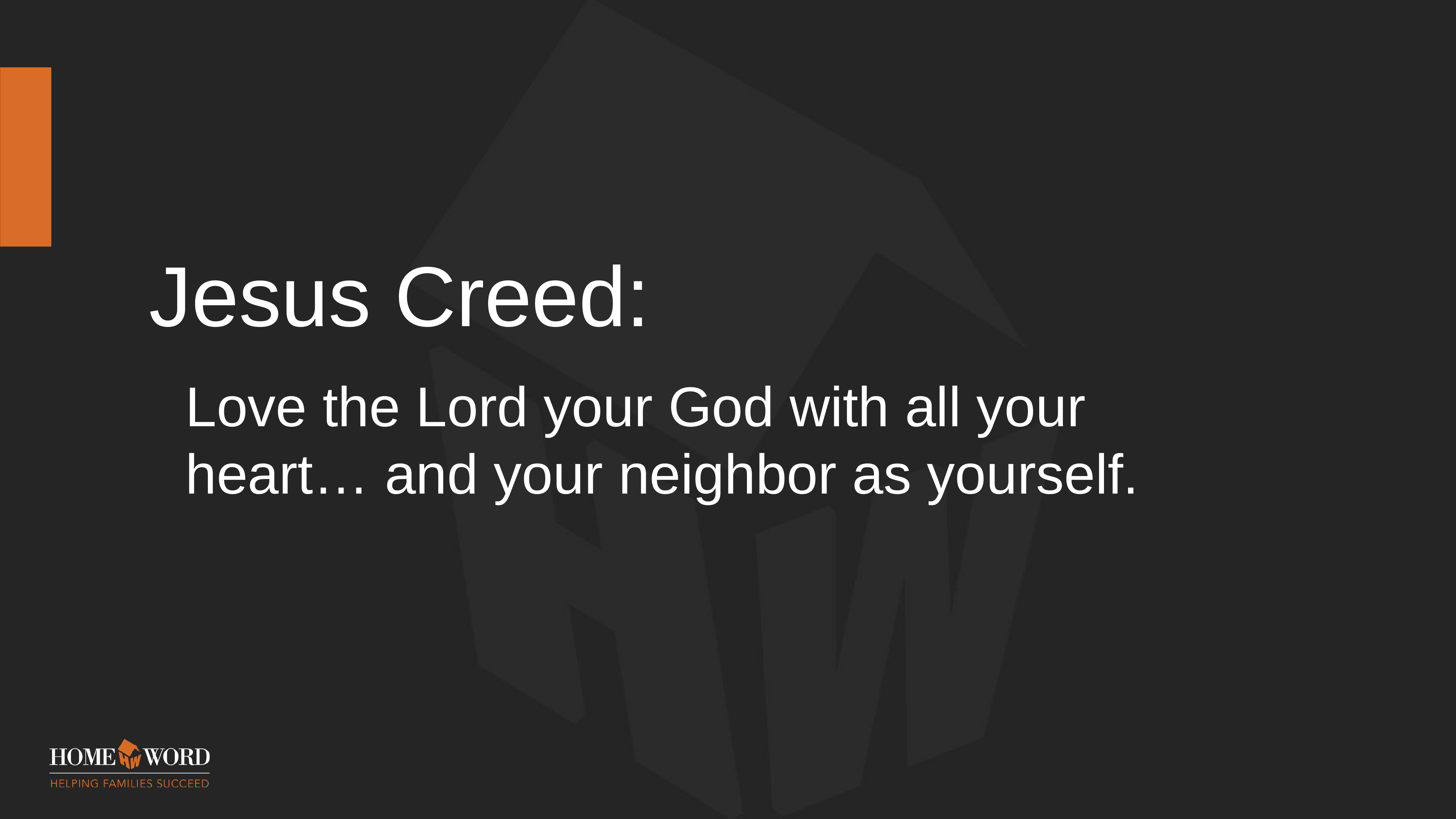

# Jesus Creed:
Love the Lord your God with all your heart… and your neighbor as yourself.